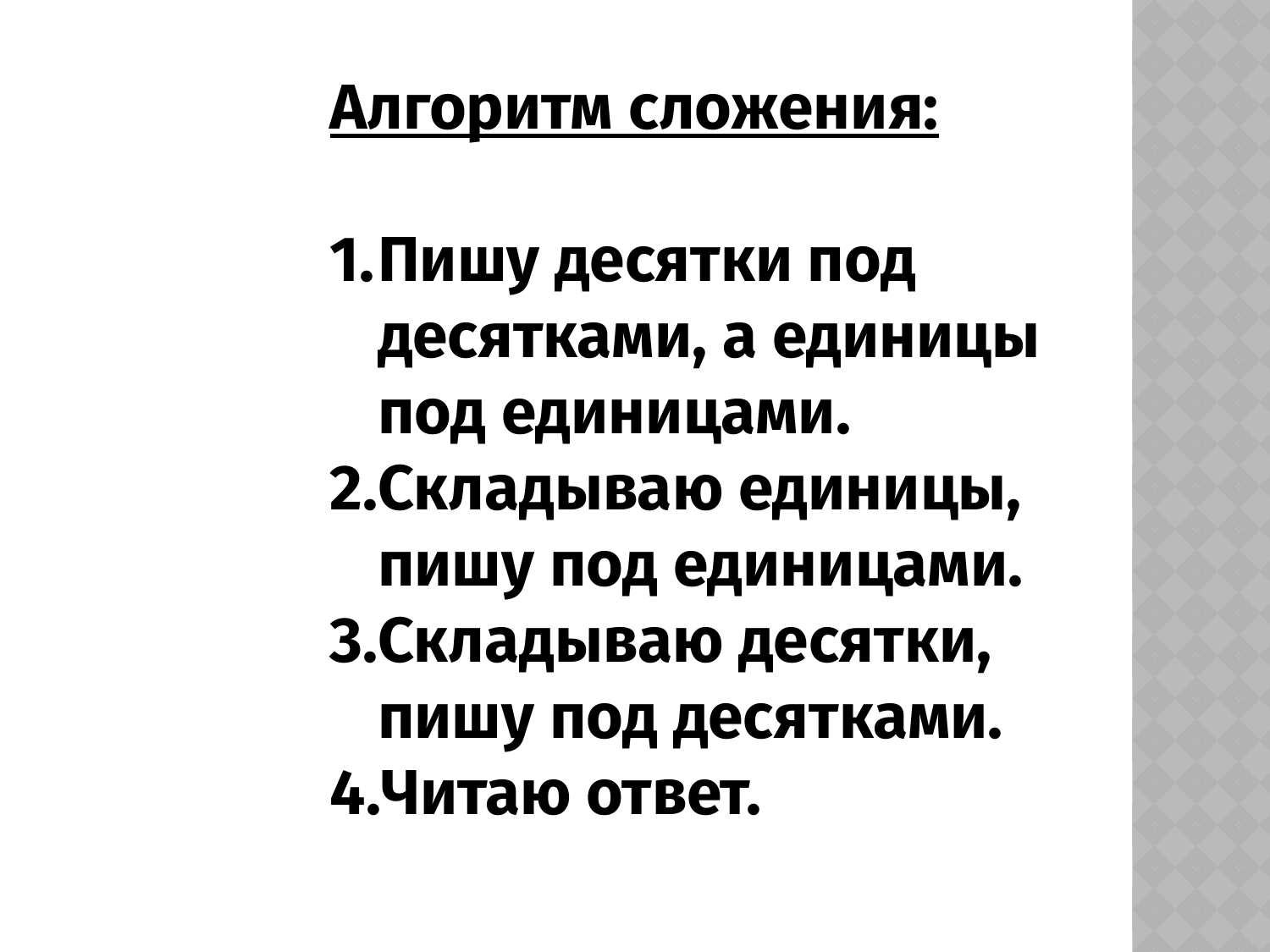

Алгоритм сложения:

Пишу десятки под десятками, а единицы под единицами.
Складываю единицы, пишу под единицами.
Складываю десятки, пишу под десятками.
Читаю ответ.